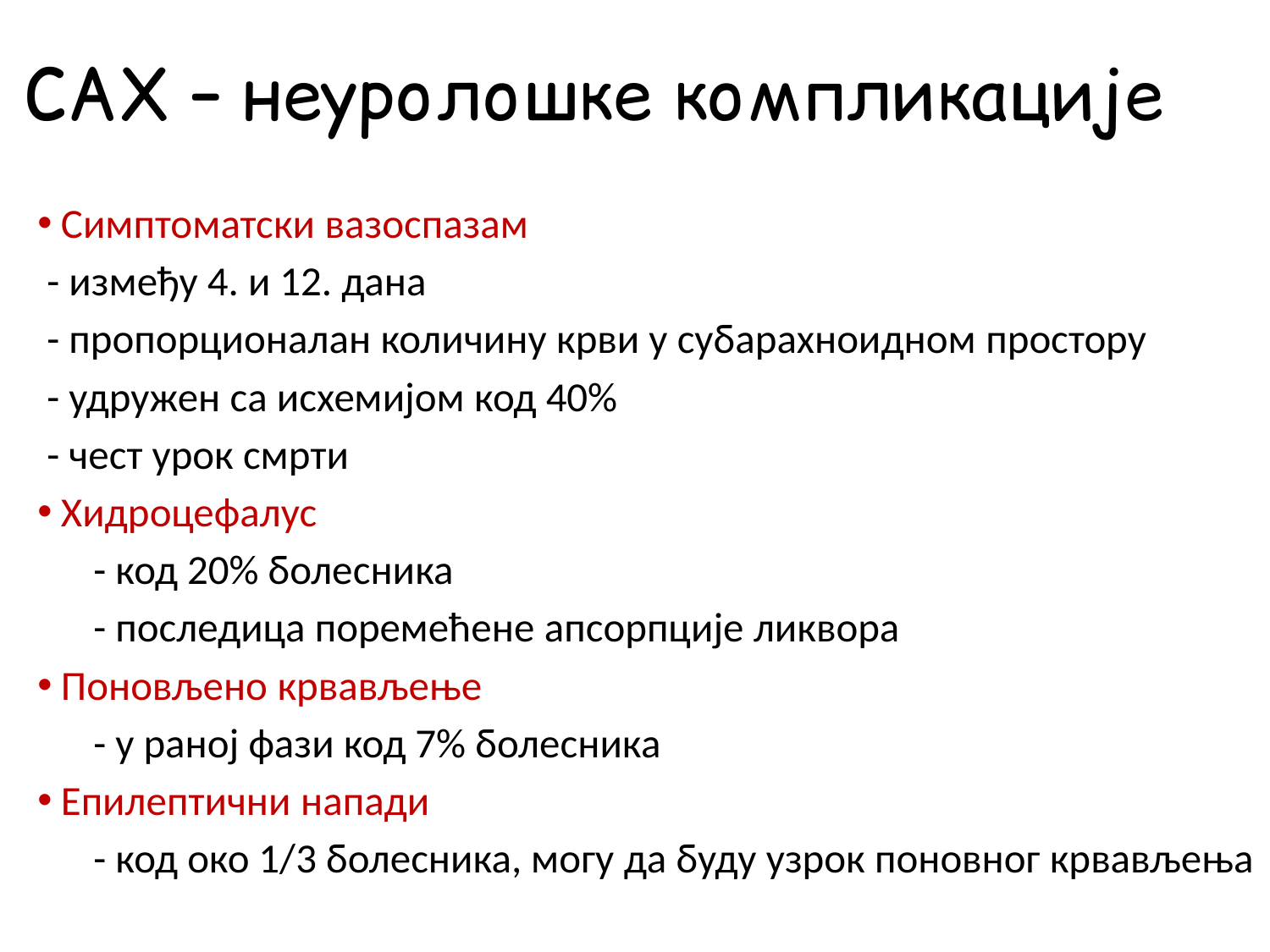

# САХ – неуролошке компликације
Симптоматски вазоспазам
 - између 4. и 12. дана
 - пропорционалан количину крви у субарахноидном простору
 - удружен са исхемијом код 40%
 - чест урок смрти
Хидроцефалус
      - код 20% болесника
      - последица поремећене апсорпције ликвора
Поновљено крвављење
      - у раној фази код 7% болесника
Епилептични напади
      - код око 1/3 болесника, могу да буду узрок поновног крвављења